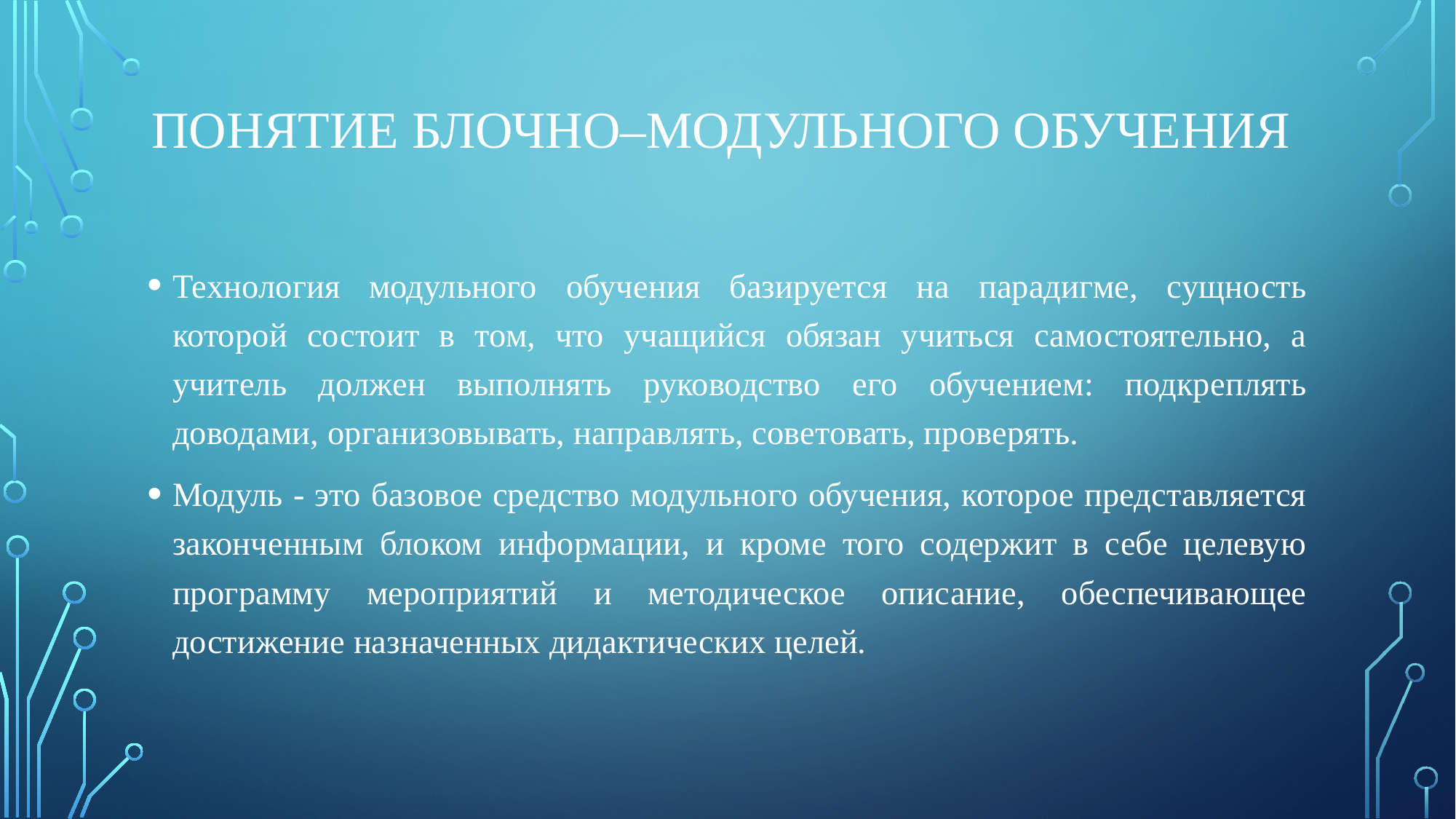

# Понятие блочно–модульного обучения
Технология модульного обучения базируется на парадигме, сущность которой состоит в том, что учащийся обязан учиться самостоятельно, а учитель должен выполнять руководство его обучением: подкреплять доводами, организовывать, направлять, советовать, проверять.
Модуль - это базовое средство модульного обучения, которое представляется законченным блоком информации, и кроме того содержит в себе целевую программу мероприятий и методическое описание, обеспечивающее достижение назначенных дидактических целей.